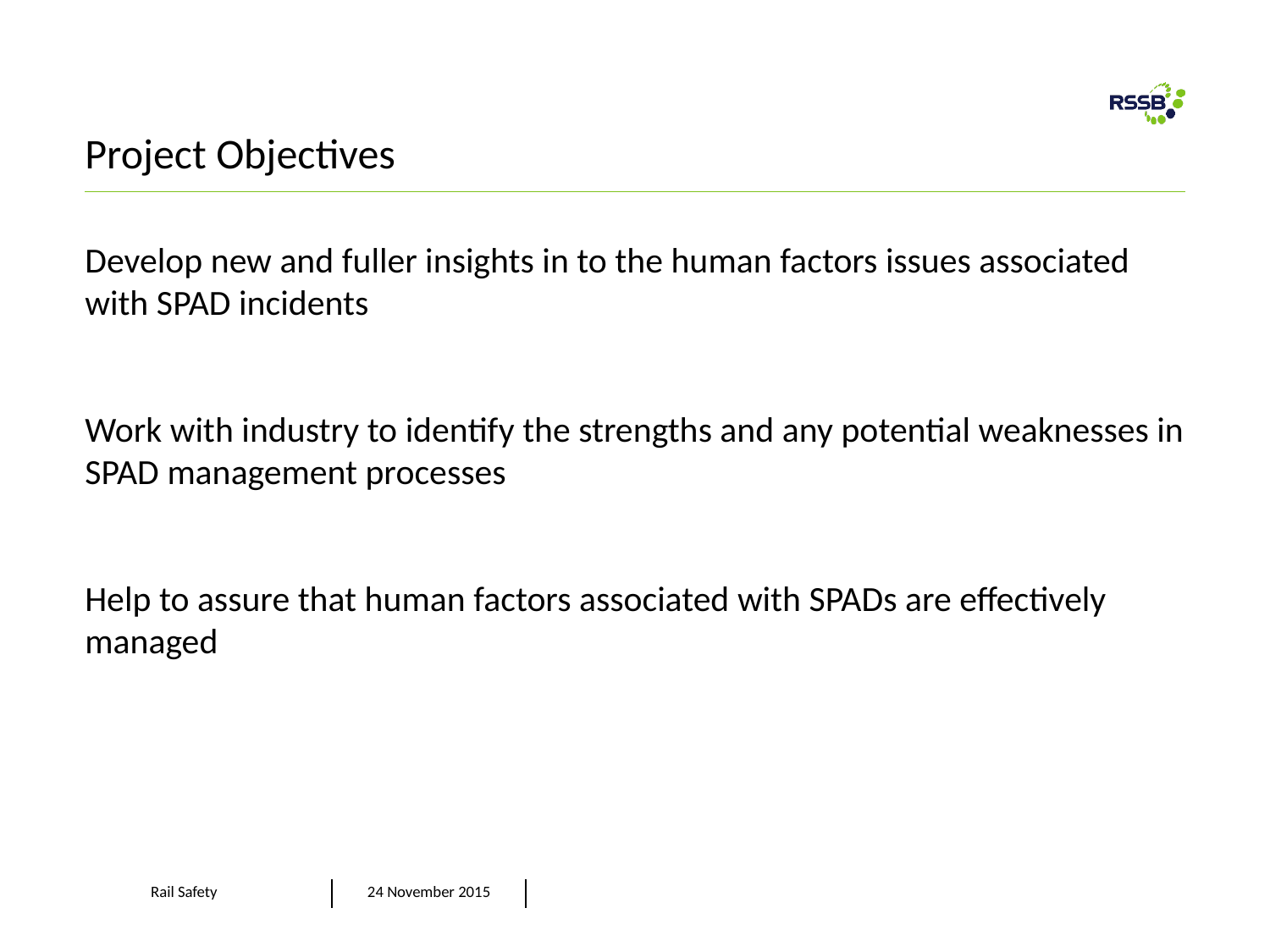

# Project Objectives
Develop new and fuller insights in to the human factors issues associated with SPAD incidents

Work with industry to identify the strengths and any potential weaknesses in SPAD management processes

Help to assure that human factors associated with SPADs are effectively managed